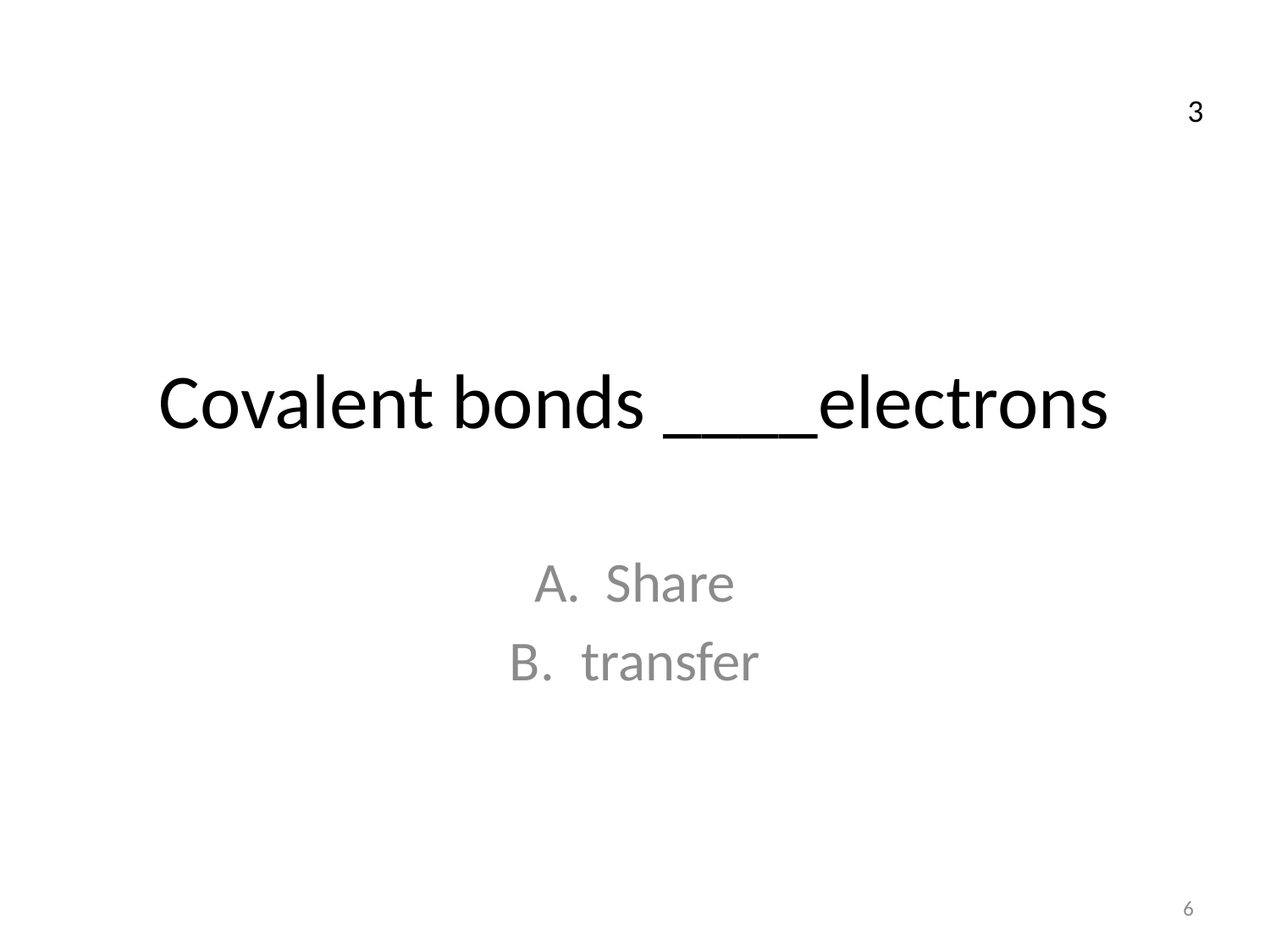

3
# Covalent bonds ____electrons
Share
transfer

6